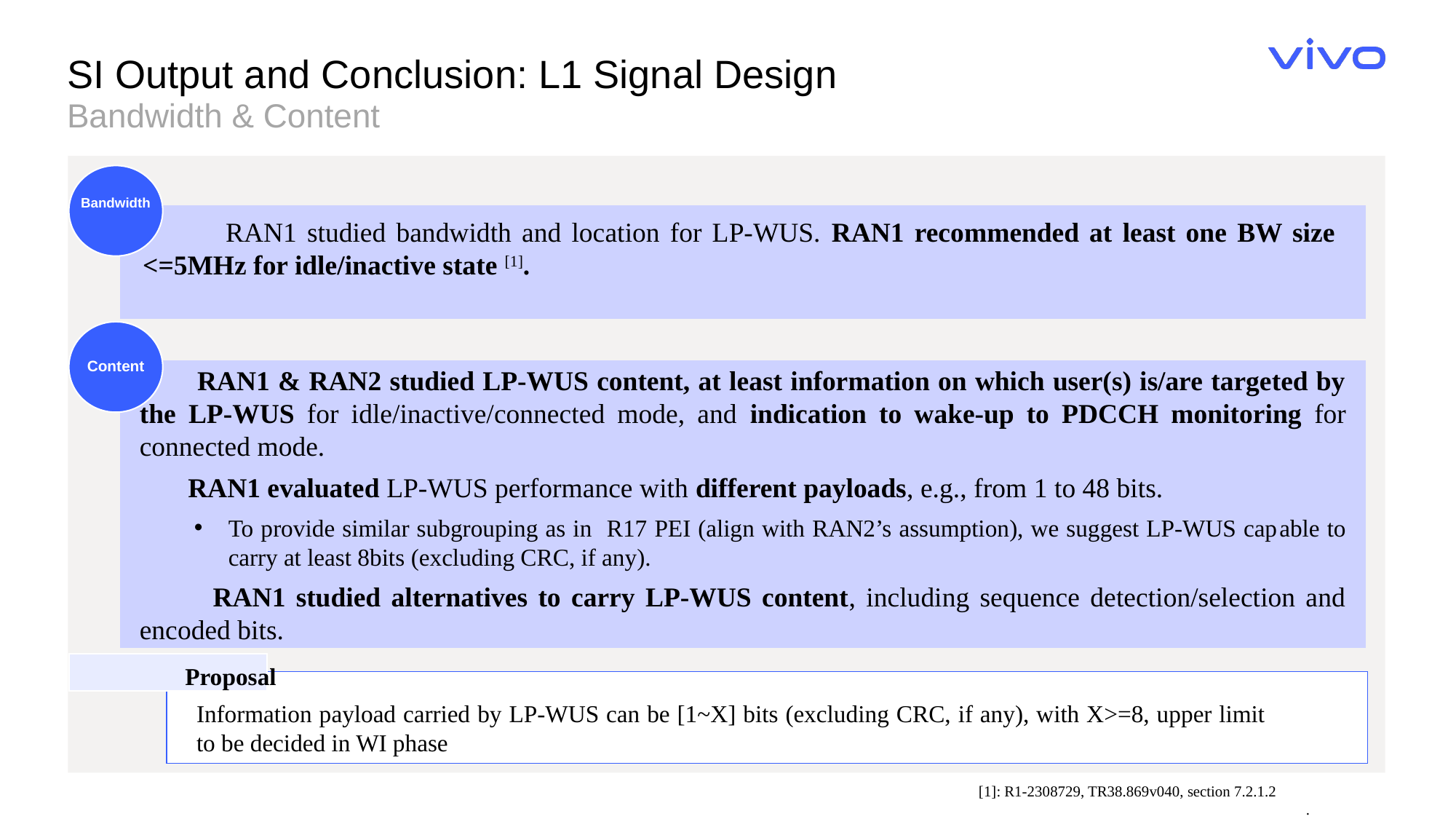

SI Output and Conclusion: L1 Signal Design

Bandwidth & Content
Bandwidth

        RAN1 studied bandwidth and location for LP-WUS. RAN1 recommended at least one BW size <=5MHz for idle/inactive state [1].

Content
       RAN1 & RAN2 studied LP-WUS content, at least information on which user(s) is/are targeted by the LP-WUS for idle/inactive/connected mode, and indication to wake-up to PDCCH monitoring for connected mode.
       RAN1 evaluated LP-WUS performance with different payloads, e.g., from 1 to 48 bits.
To provide similar subgrouping as in  R17 PEI (align with RAN2’s assumption), we suggest LP-WUS capable to carry at least 8bits (excluding CRC, if any).
       RAN1 studied alternatives to carry LP-WUS content, including sequence detection/selection and encoded bits.

Proposal

Information payload carried by LP-WUS can be [1~X] bits (excluding CRC, if any), with X>=8, upper limit to be decided in WI phase
[1]: R1-2308729, TR38.869v040, section 7.2.1.2
	 		.